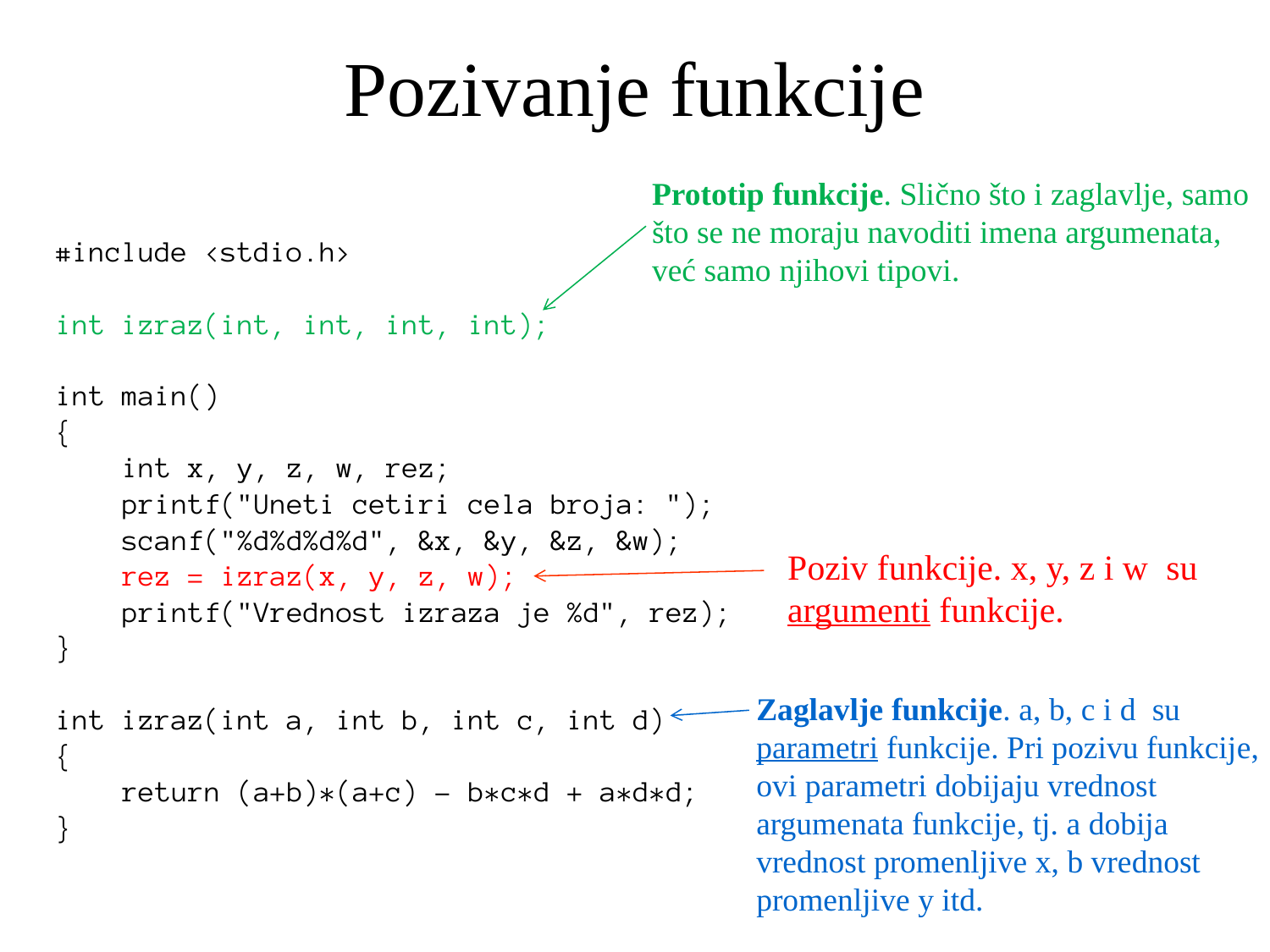

# Pozivanje funkcije
Prototip funkcije. Slično što i zaglavlje, samo što se ne moraju navoditi imena argumenata, već samo njihovi tipovi.
#include <stdio.h>

int izraz(int, int, int, int);

int main()
{
    int x, y, z, w, rez;
    printf("Uneti cetiri cela broja: ");
    scanf("%d%d%d%d", &x, &y, &z, &w);
    rez = izraz(x, y, z, w);
    printf("Vrednost izraza je %d", rez);
}

int izraz(int a, int b, int c, int d)
{
    return (a+b)*(a+c) - b*c*d + a*d*d;
}

Poziv funkcije. x, y, z i w  su argumenti funkcije.
Zaglavlje funkcije. a, b, c i d  su parametri funkcije. Pri pozivu funkcije, ovi parametri dobijaju vrednost argumenata funkcije, tj. a dobija vrednost promenljive x, b vrednost promenljive y itd.